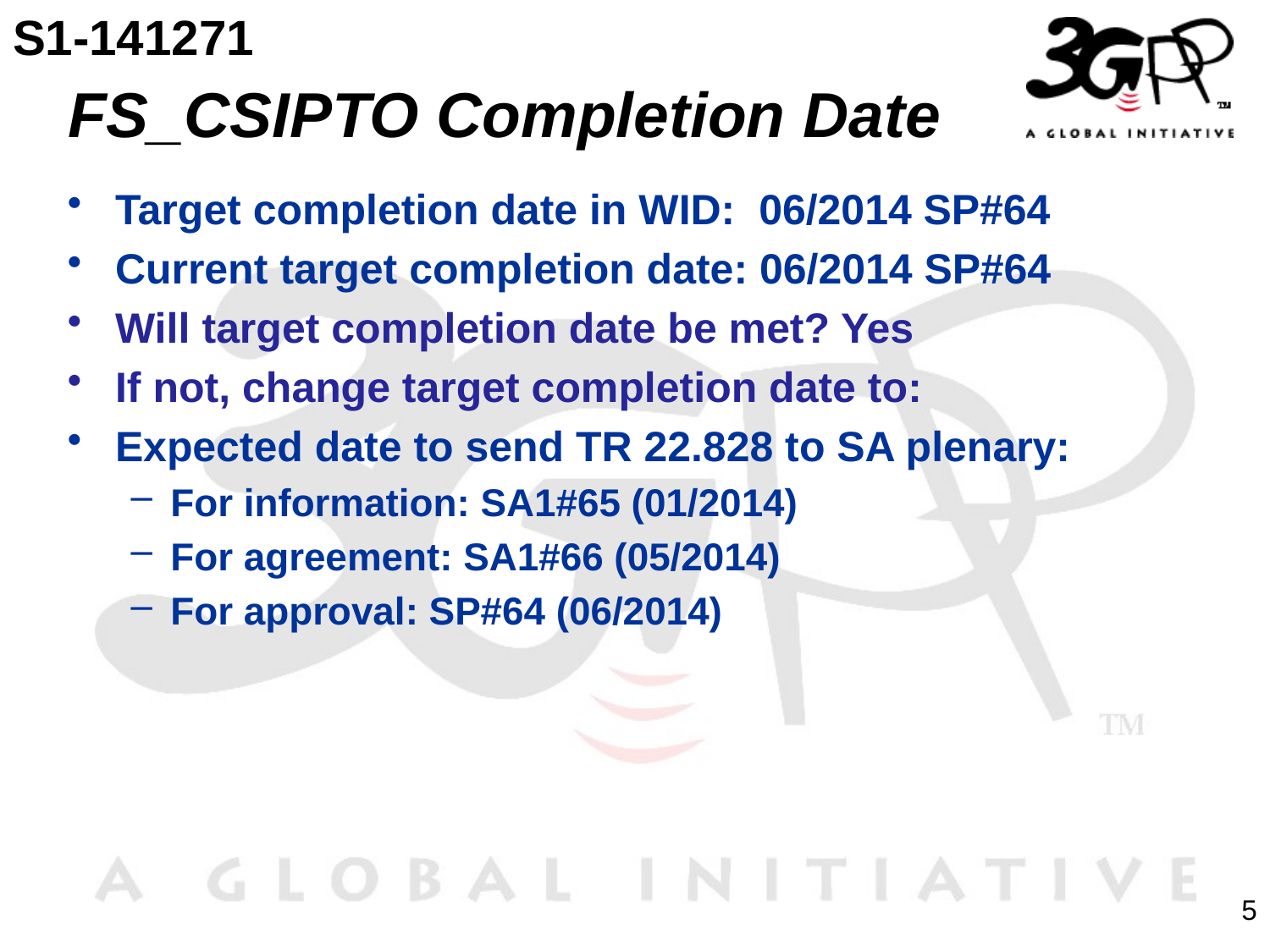

S1-141271
# FS_CSIPTO Completion Date
Target completion date in WID:  06/2014 SP#64
Current target completion date: 06/2014 SP#64
Will target completion date be met? Yes
If not, change target completion date to:
Expected date to send TR 22.828 to SA plenary:
For information: SA1#65 (01/2014)
For agreement: SA1#66 (05/2014)
For approval: SP#64 (06/2014)

5